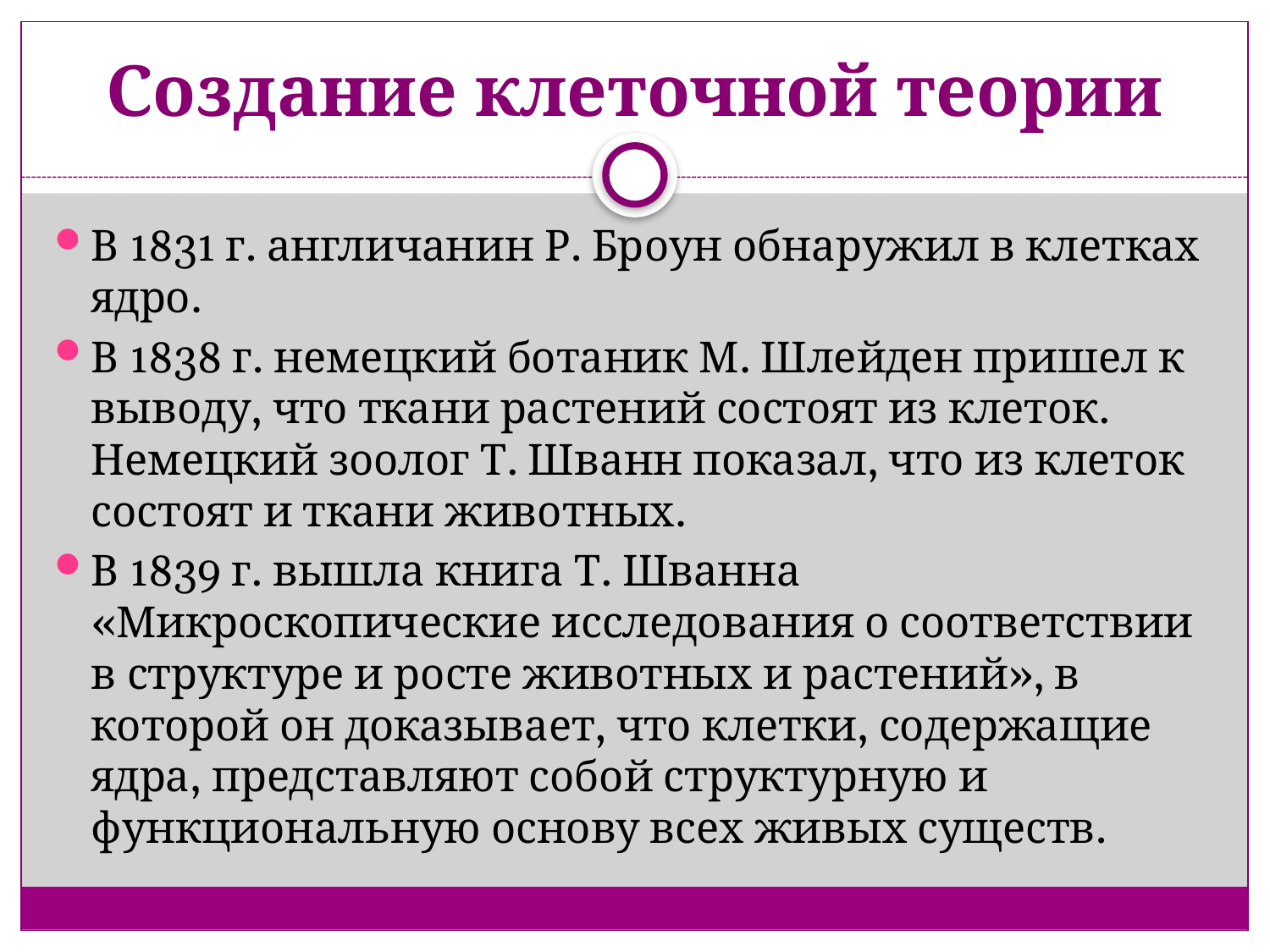

# Создание клеточной теории
В 1831 г. англичанин Р. Броун обнаружил в клетках ядро.
В 1838 г. немецкий ботаник М. Шлейден пришел к выводу, что ткани растений состоят из клеток. Немецкий зоолог Т. Шванн показал, что из клеток состоят и ткани животных.
В 1839 г. вышла книга Т. Шванна «Микроскопические исследования о соответствии в структуре и росте животных и растений», в которой он доказывает, что клетки, содержащие ядра, представляют собой структурную и функциональную основу всех живых существ.